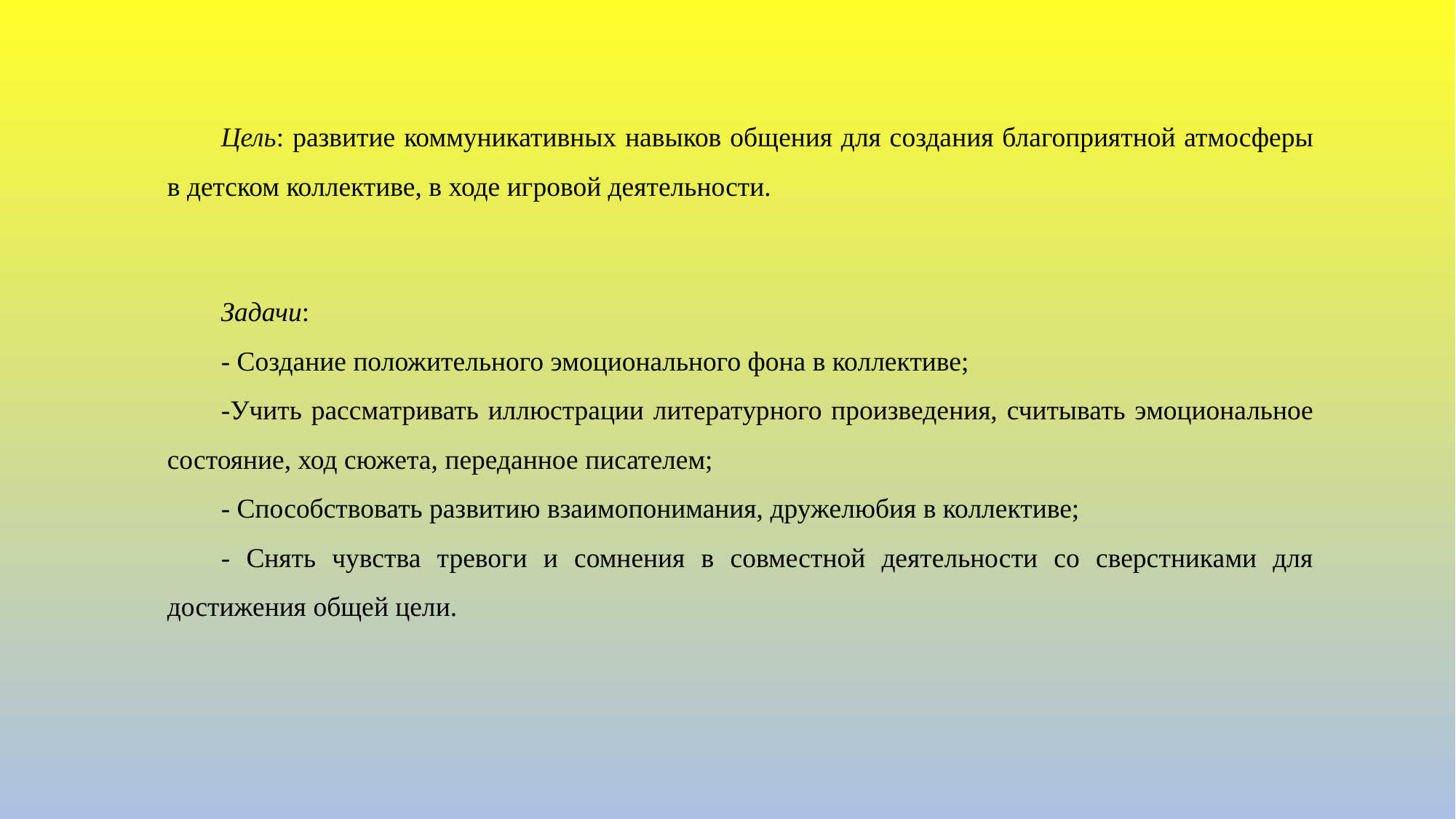

Цель: развитие коммуникативных навыков общения для создания благоприятной атмосферы в детском коллективе, в ходе игровой деятельности.

Задачи:
- Создание положительного эмоционального фона в коллективе;
-Учить рассматривать иллюстрации литературного произведения, считывать эмоциональное состояние, ход сюжета, переданное писателем;
- Способствовать развитию взаимопонимания, дружелюбия в коллективе;
- Снять чувства тревоги и сомнения в совместной деятельности со сверстниками для достижения общей цели.